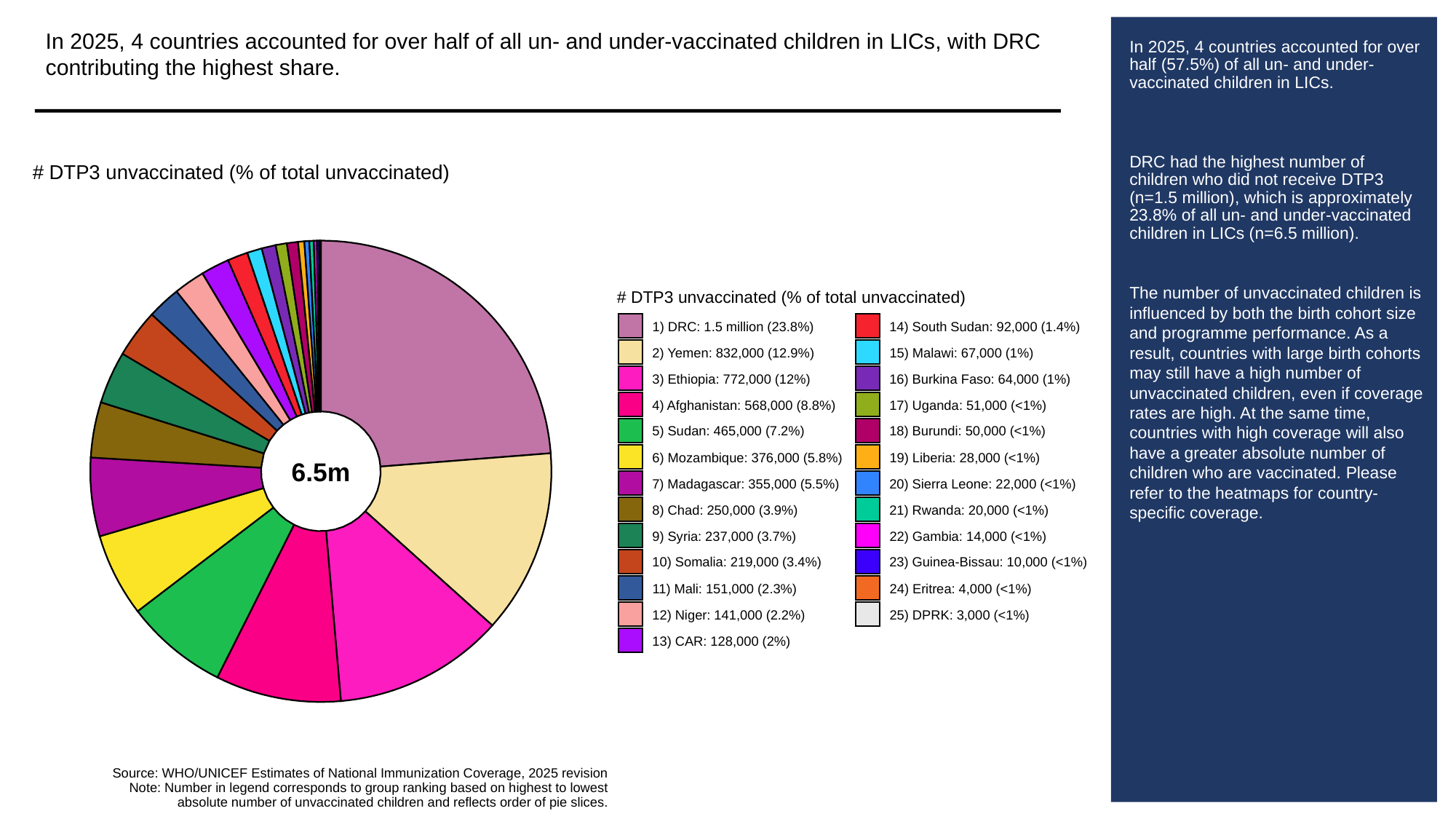

In 2025, 4 countries accounted for over half of all un- and under-vaccinated children in LICs, with DRC contributing the highest share.
# In 2025, 4 countries accounted for over half (57.5%) of all un- and under-vaccinated children in LICs.

DRC had the highest number of children who did not receive DTP3 (n=1.5 million), which is approximately 23.8% of all un- and under-vaccinated children in LICs (n=6.5 million).

The number of unvaccinated children is influenced by both the birth cohort size and programme performance. As a result, countries with large birth cohorts may still have a high number of unvaccinated children, even if coverage rates are high. At the same time, countries with high coverage will also have a greater absolute number of children who are vaccinated. Please refer to the heatmaps for country-specific coverage.

# DTP3 unvaccinated (% of total unvaccinated)

# DTP3 unvaccinated (% of total unvaccinated)

1) DRC: 1.5 million (23.8%)
14) South Sudan: 92,000 (1.4%)

2) Yemen: 832,000 (12.9%)
15) Malawi: 67,000 (1%)

3) Ethiopia: 772,000 (12%)
16) Burkina Faso: 64,000 (1%)

4) Afghanistan: 568,000 (8.8%)
17) Uganda: 51,000 (<1%)

5) Sudan: 465,000 (7.2%)
18) Burundi: 50,000 (<1%)

6) Mozambique: 376,000 (5.8%)
19) Liberia: 28,000 (<1%)

6.5m

7) Madagascar: 355,000 (5.5%)
20) Sierra Leone: 22,000 (<1%)

8) Chad: 250,000 (3.9%)
21) Rwanda: 20,000 (<1%)

9) Syria: 237,000 (3.7%)
22) Gambia: 14,000 (<1%)

10) Somalia: 219,000 (3.4%)
23) Guinea-Bissau: 10,000 (<1%)

11) Mali: 151,000 (2.3%)
24) Eritrea: 4,000 (<1%)

12) Niger: 141,000 (2.2%)
25) DPRK: 3,000 (<1%)

13) CAR: 128,000 (2%)
Source: WHO/UNICEF Estimates of National Immunization Coverage, 2025 revision
Note: Number in legend corresponds to group ranking based on highest to lowest
absolute number of unvaccinated children and reflects order of pie slices.